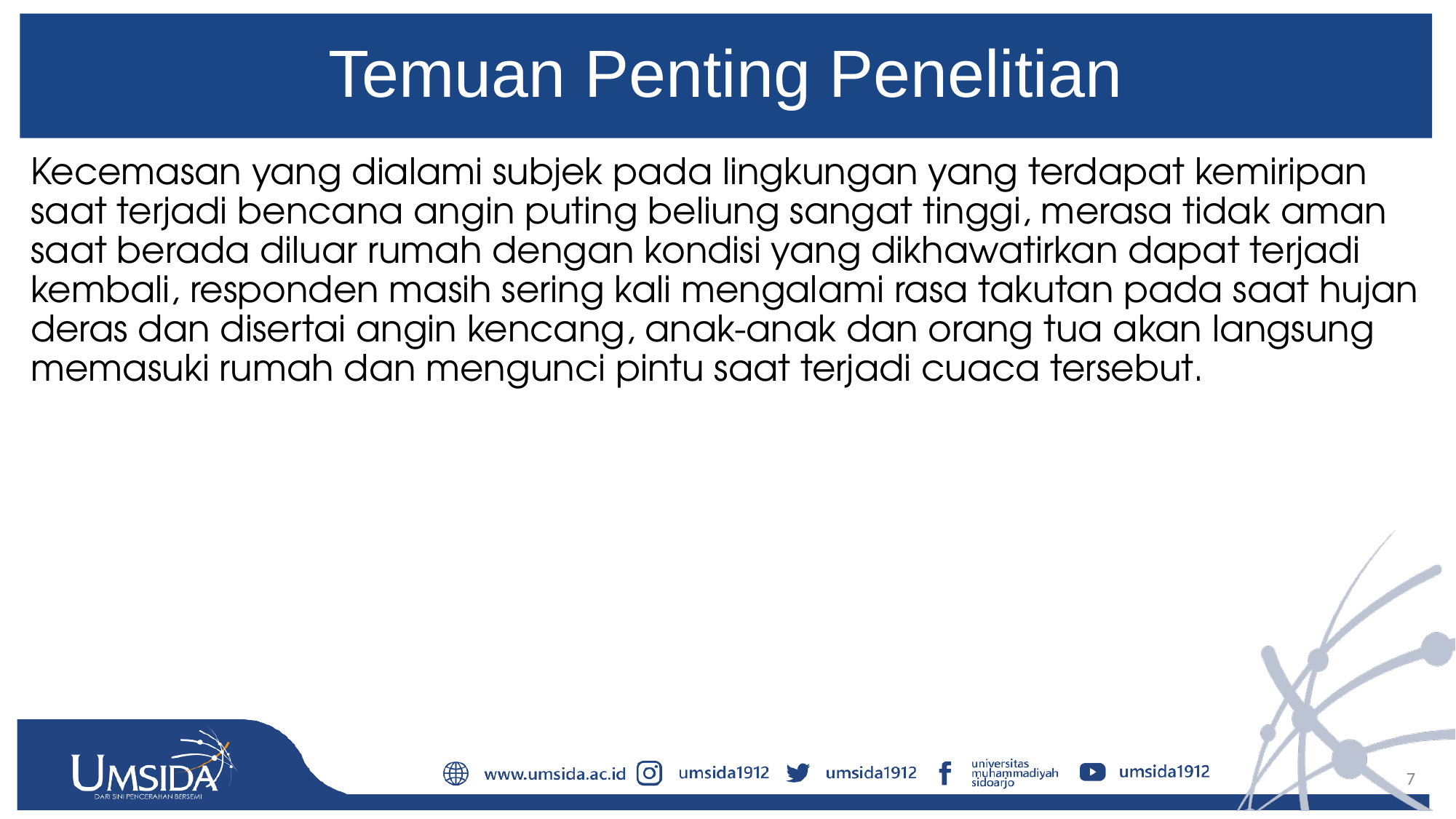

# Temuan Penting Penelitian
Kecemasan yang dialami subjek pada lingkungan yang terdapat kemiripan saat terjadi bencana angin puting beliung sangat tinggi, merasa tidak aman saat berada diluar rumah dengan kondisi yang dikhawatirkan dapat terjadi kembali, responden masih sering kali mengalami rasa takutan pada saat hujan deras dan disertai angin kencang, anak-anak dan orang tua akan langsung memasuki rumah dan mengunci pintu saat terjadi cuaca tersebut.